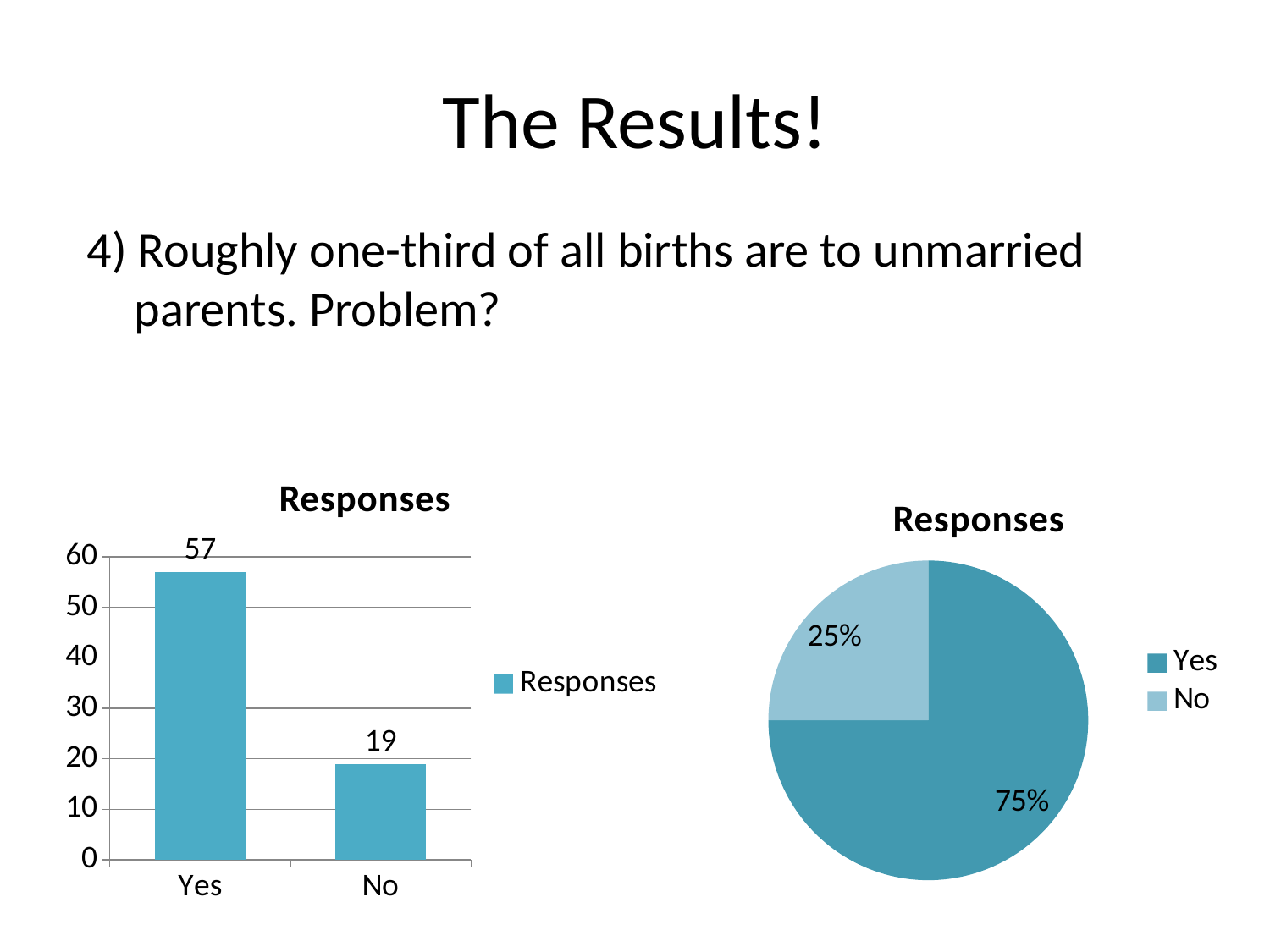

# The Results!
4) Roughly one-third of all births are to unmarried parents. Problem?

### Chart:

| Category | Responses |
|---|---|
| Yes | 57.0 |
| No | 19.0 |

### Chart:

| Category | Responses |
|---|---|
| Yes | 57.0 |
| No | 19.0 |